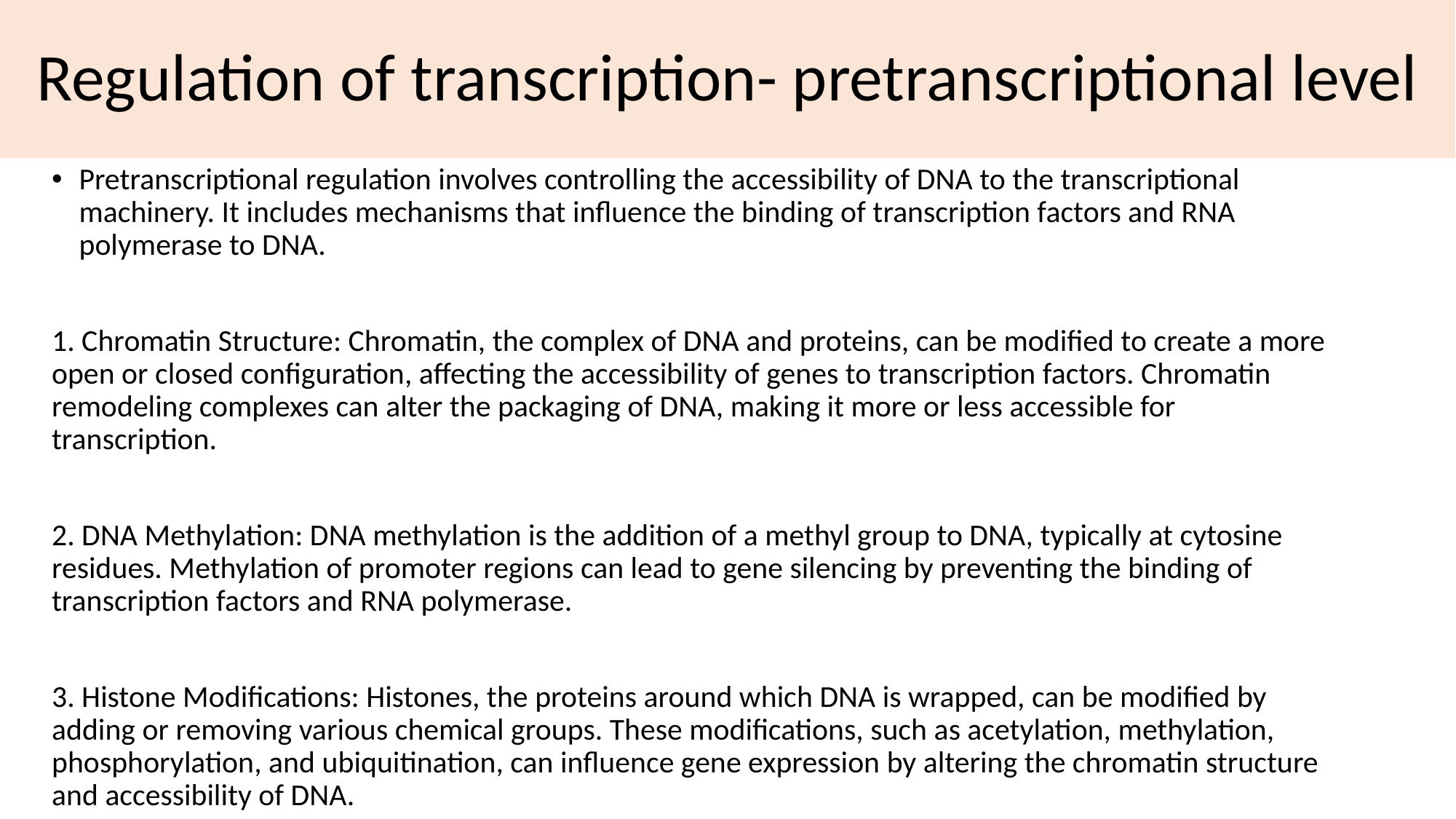

# Regulation of transcription- pretranscriptional level
Pretranscriptional regulation involves controlling the accessibility of DNA to the transcriptional machinery. It includes mechanisms that influence the binding of transcription factors and RNA polymerase to DNA.

1. Chromatin Structure: Chromatin, the complex of DNA and proteins, can be modified to create a more open or closed configuration, affecting the accessibility of genes to transcription factors. Chromatin remodeling complexes can alter the packaging of DNA, making it more or less accessible for transcription.

2. DNA Methylation: DNA methylation is the addition of a methyl group to DNA, typically at cytosine residues. Methylation of promoter regions can lead to gene silencing by preventing the binding of transcription factors and RNA polymerase.

3. Histone Modifications: Histones, the proteins around which DNA is wrapped, can be modified by adding or removing various chemical groups. These modifications, such as acetylation, methylation, phosphorylation, and ubiquitination, can influence gene expression by altering the chromatin structure and accessibility of DNA.